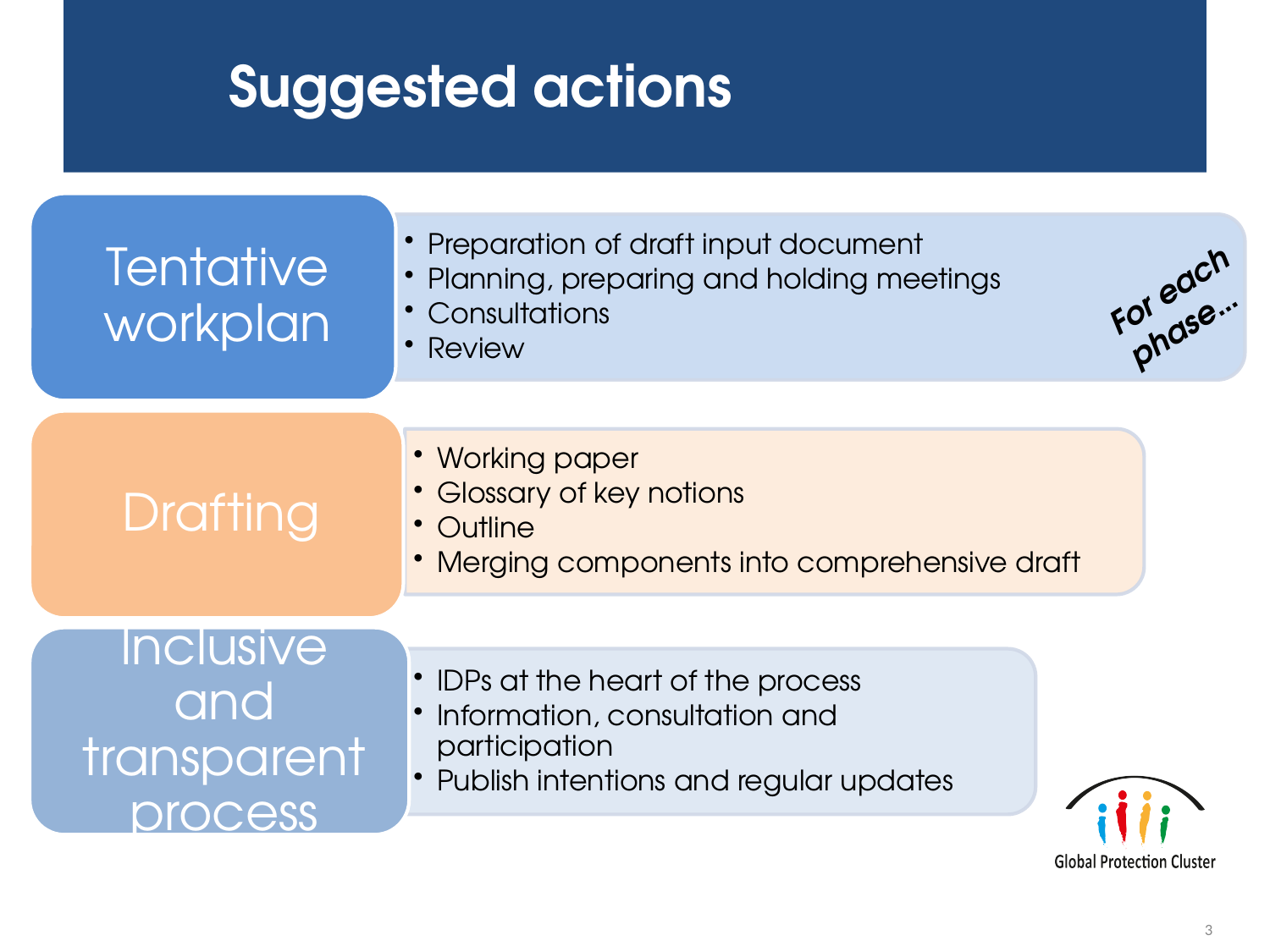

# Suggested actions
Preparation of draft input document
Planning, preparing and holding meetings
Consultations
Review
Tentative workplan
Working paper
Glossary of key notions
Outline
Merging components into comprehensive draft
Drafting
IDPs at the heart of the process
Information, consultation and participation
Publish intentions and regular updates
Inclusive and transparent process
For each phase…